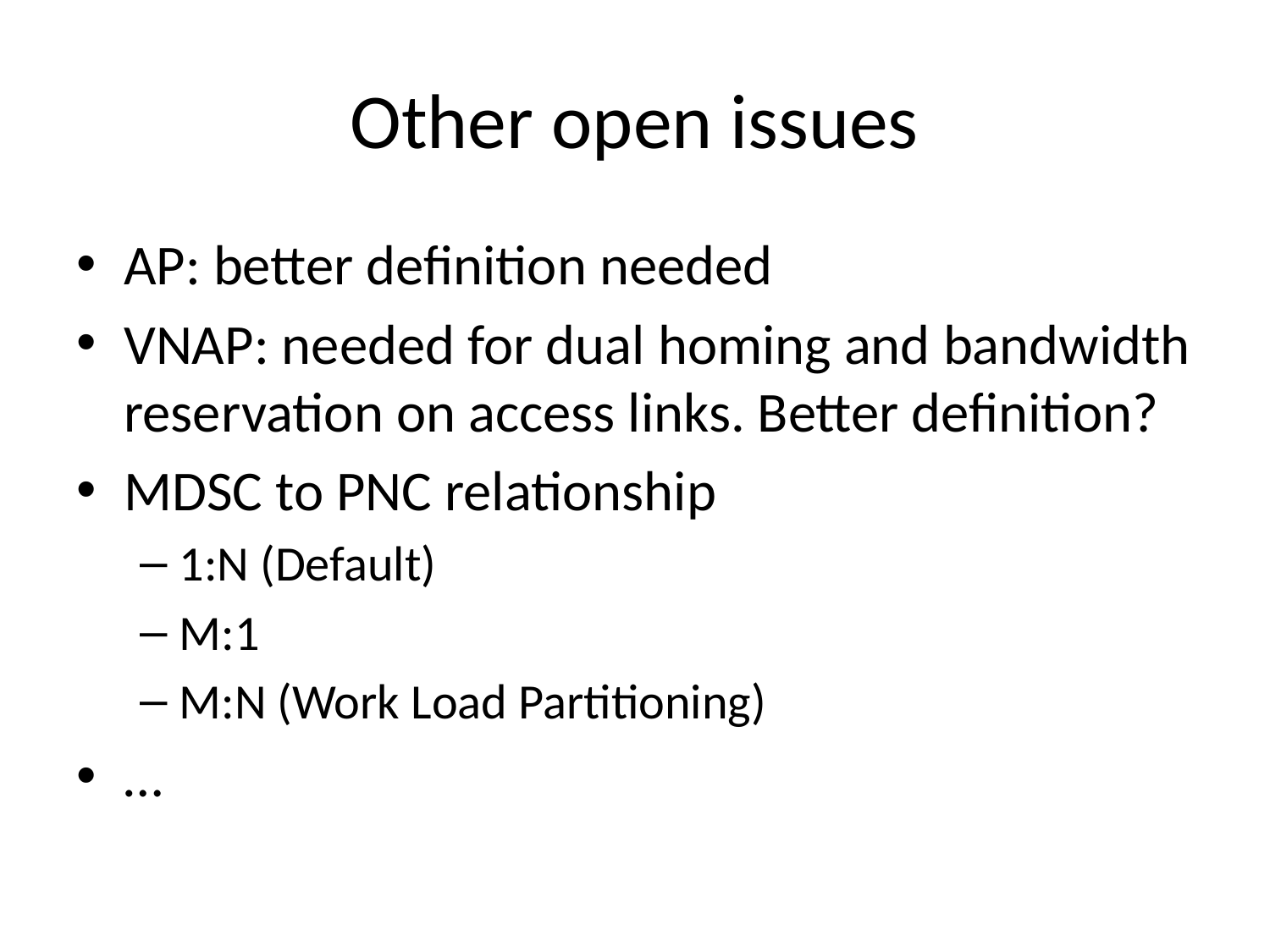

# Other open issues
AP: better definition needed
VNAP: needed for dual homing and bandwidth reservation on access links. Better definition?
MDSC to PNC relationship
1:N (Default)
M:1
M:N (Work Load Partitioning)
…